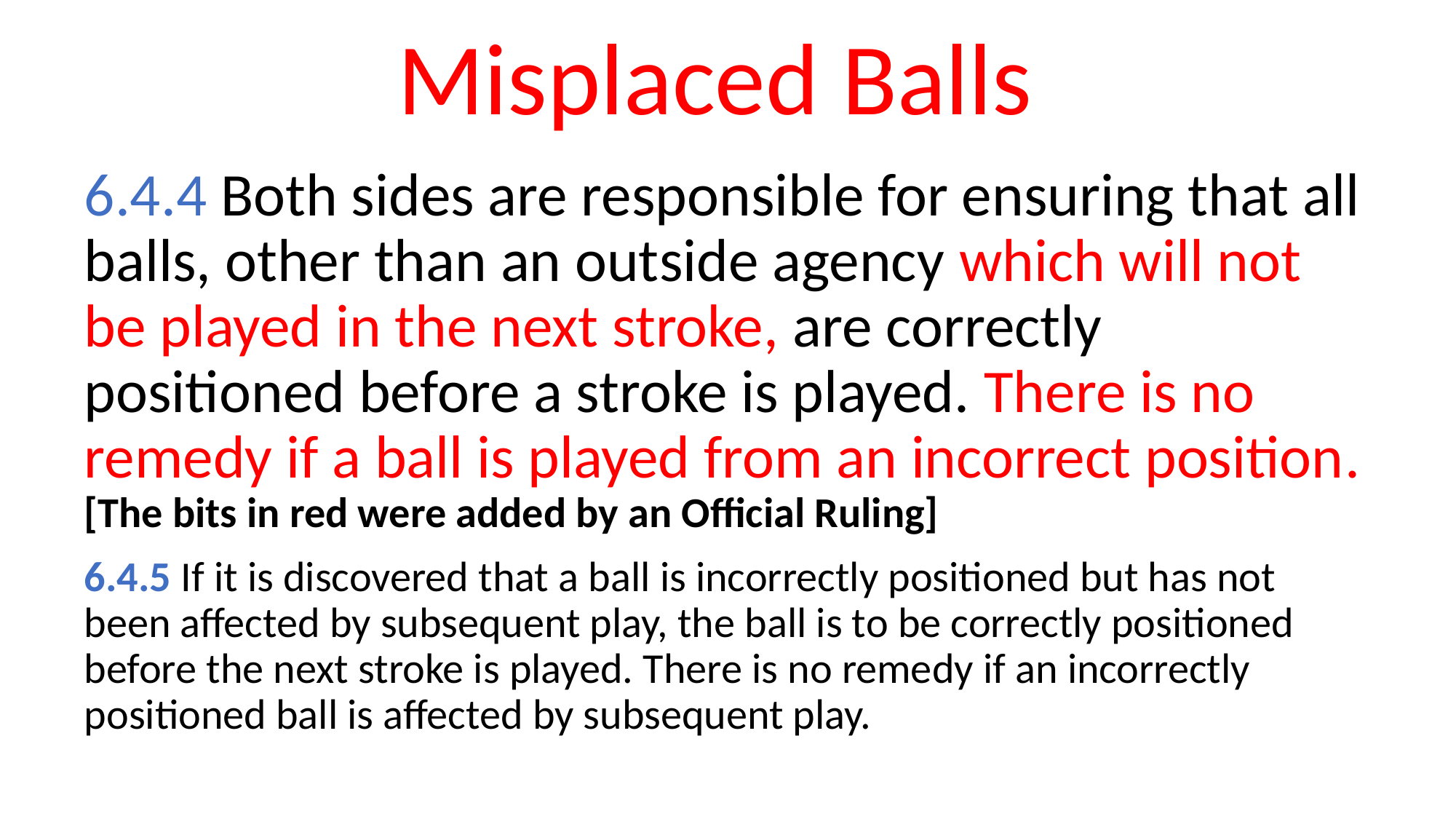

Misplaced Balls
6.4.4 Both sides are responsible for ensuring that all balls, other than an outside agency which will not be played in the next stroke, are correctly positioned before a stroke is played. There is no remedy if a ball is played from an incorrect position.
[The bits in red were added by an Official Ruling]
6.4.5 If it is discovered that a ball is incorrectly positioned but has not been affected by subsequent play, the ball is to be correctly positioned before the next stroke is played. There is no remedy if an incorrectly positioned ball is affected by subsequent play.